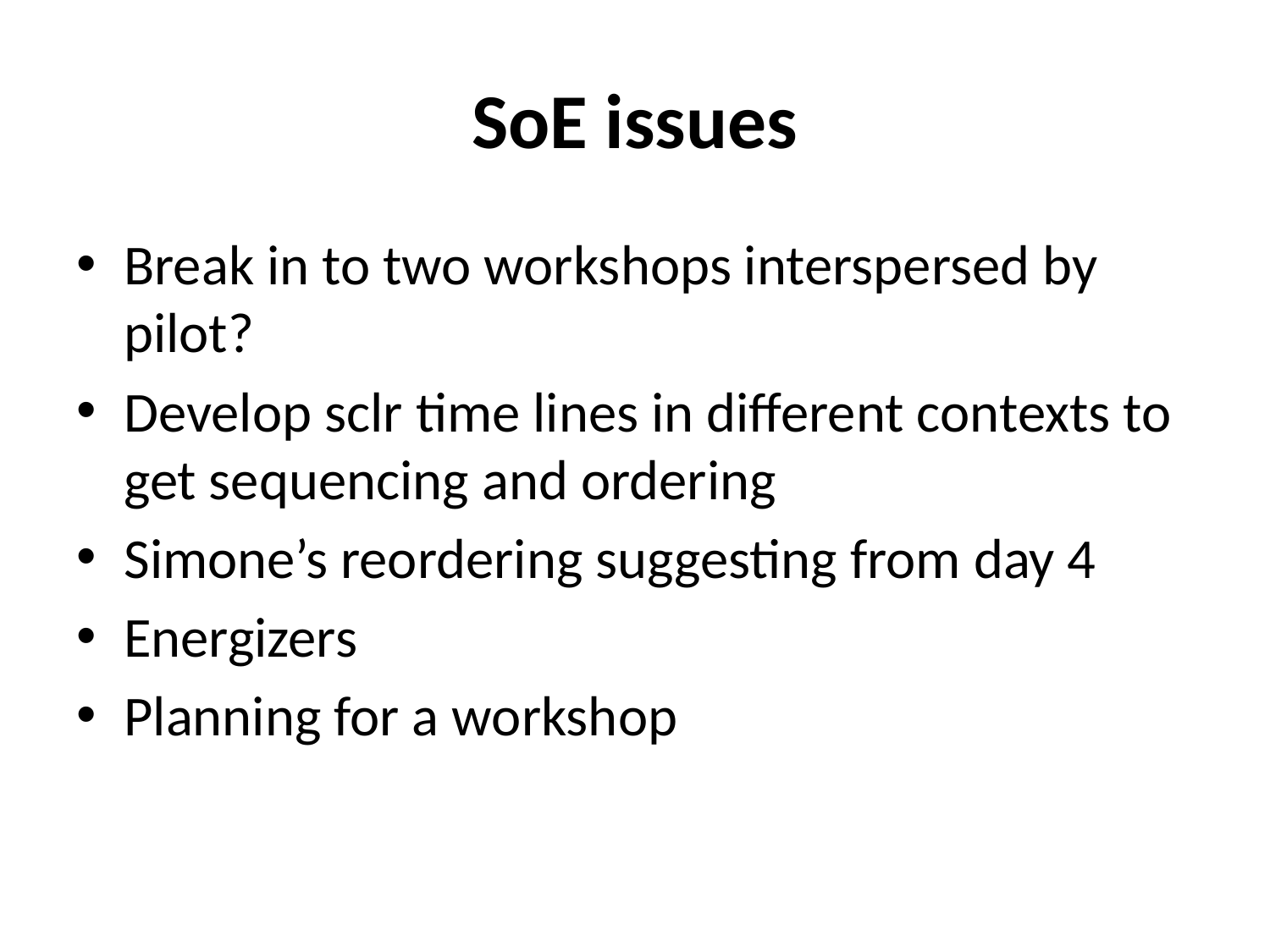

# SoE issues
Break in to two workshops interspersed by pilot?
Develop sclr time lines in different contexts to get sequencing and ordering
Simone’s reordering suggesting from day 4
Energizers
Planning for a workshop